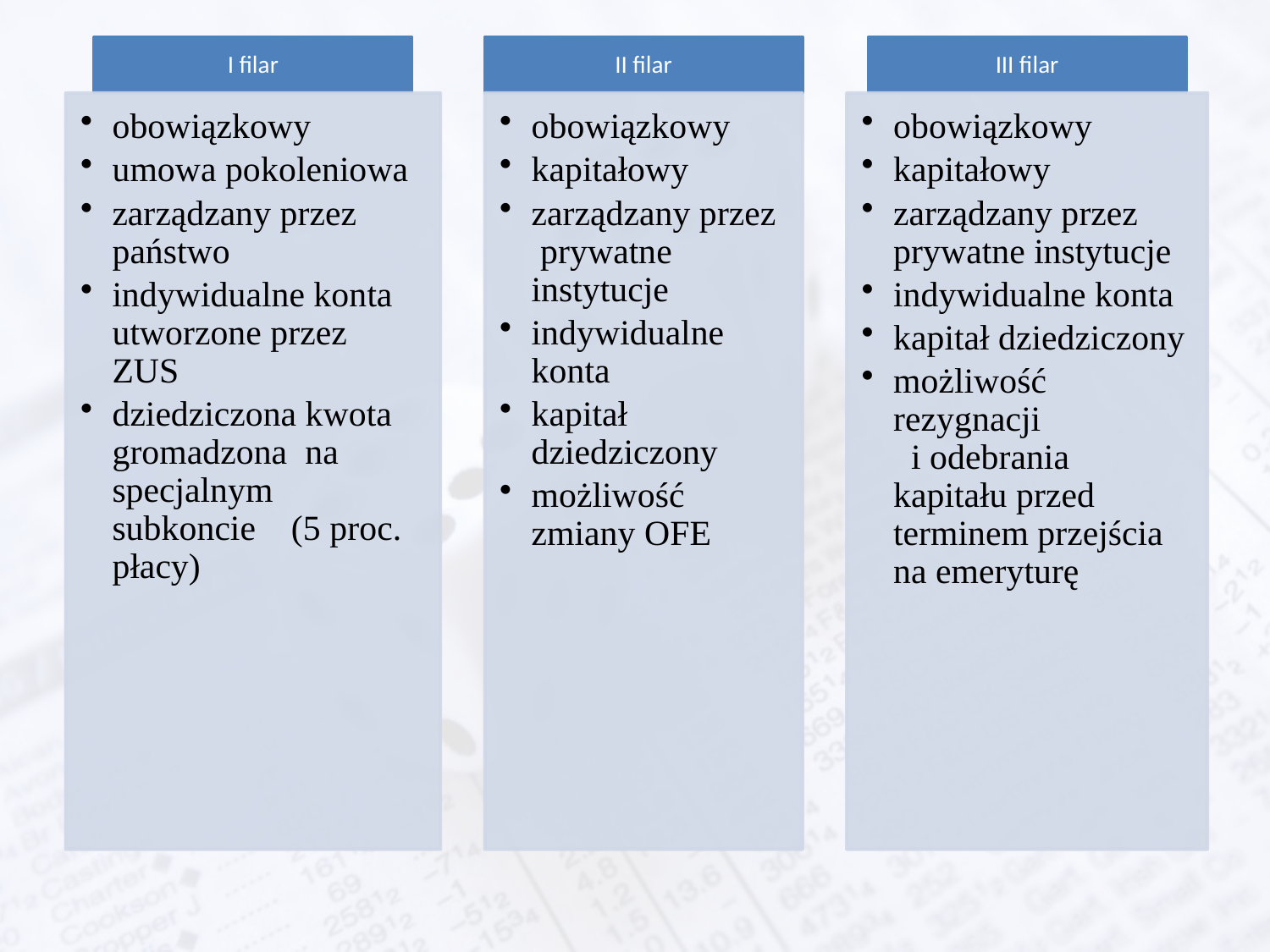

I filar
obowiązkowy
umowa pokoleniowa
zarządzany przez państwo
indywidualne konta   utworzone przez ZUS
dziedziczona kwota   gromadzona  na specjalnym subkoncie    (5 proc. płacy)

II filar
obowiązkowy
kapitałowy
zarządzany przez  prywatne instytucje
indywidualne konta
kapitał dziedziczony
możliwość zmiany OFE
III filar
obowiązkowy
kapitałowy
zarządzany przez prywatne instytucje
indywidualne konta
kapitał dziedziczony
możliwość rezygnacji                   i odebrania kapitału przed terminem przejścia na emeryturę
#